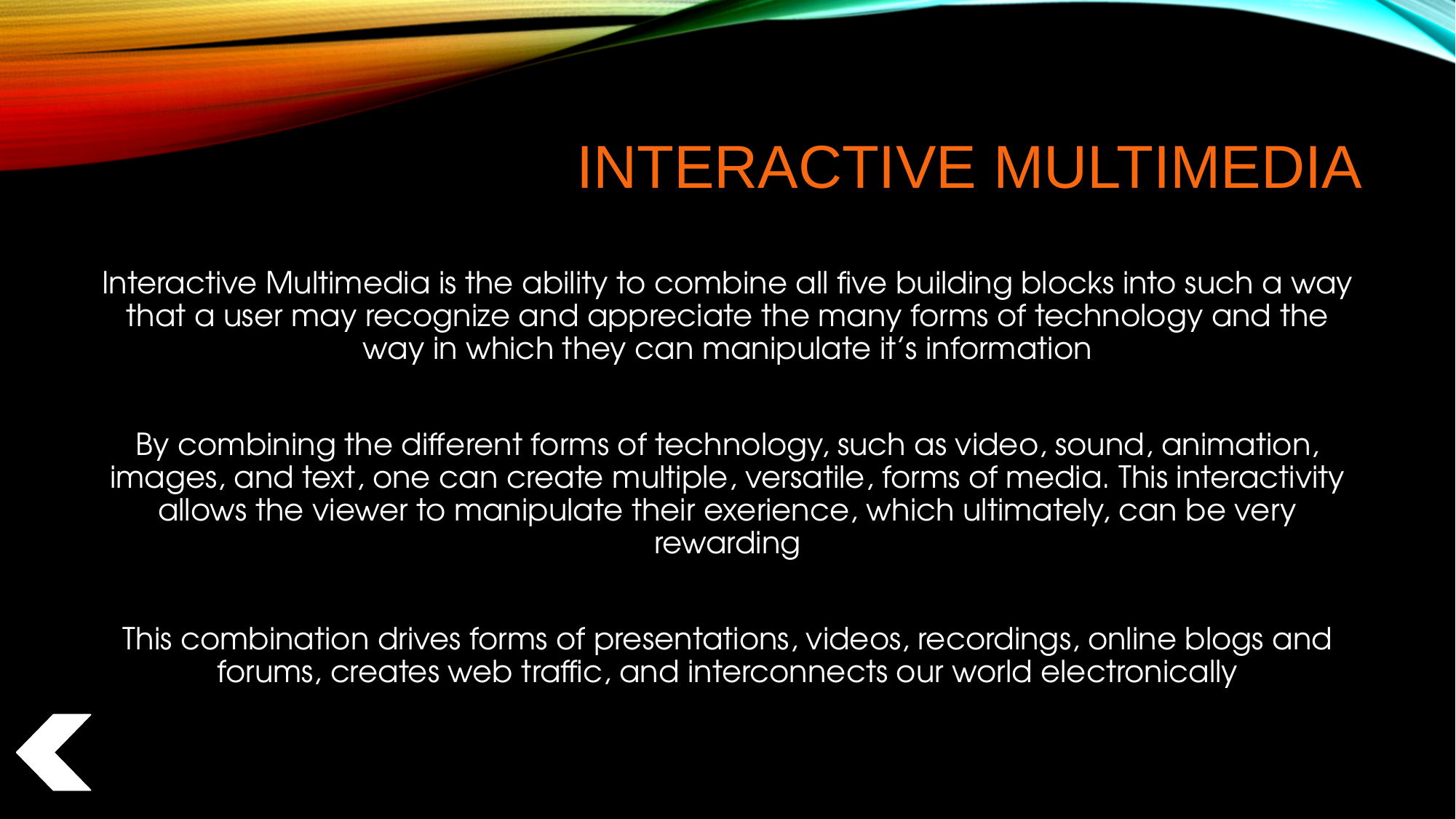

# Interactive Multimedia
Interactive Multimedia is the ability to combine all five building blocks into such a way that a user may recognize and appreciate the many forms of technology and the way in which they can manipulate it’s information

By combining the different forms of technology, such as video, sound, animation, images, and text, one can create multiple, versatile, forms of media. This interactivity allows the viewer to manipulate their exerience, which ultimately, can be very rewarding

This combination drives forms of presentations, videos, recordings, online blogs and forums, creates web traffic, and interconnects our world electronically